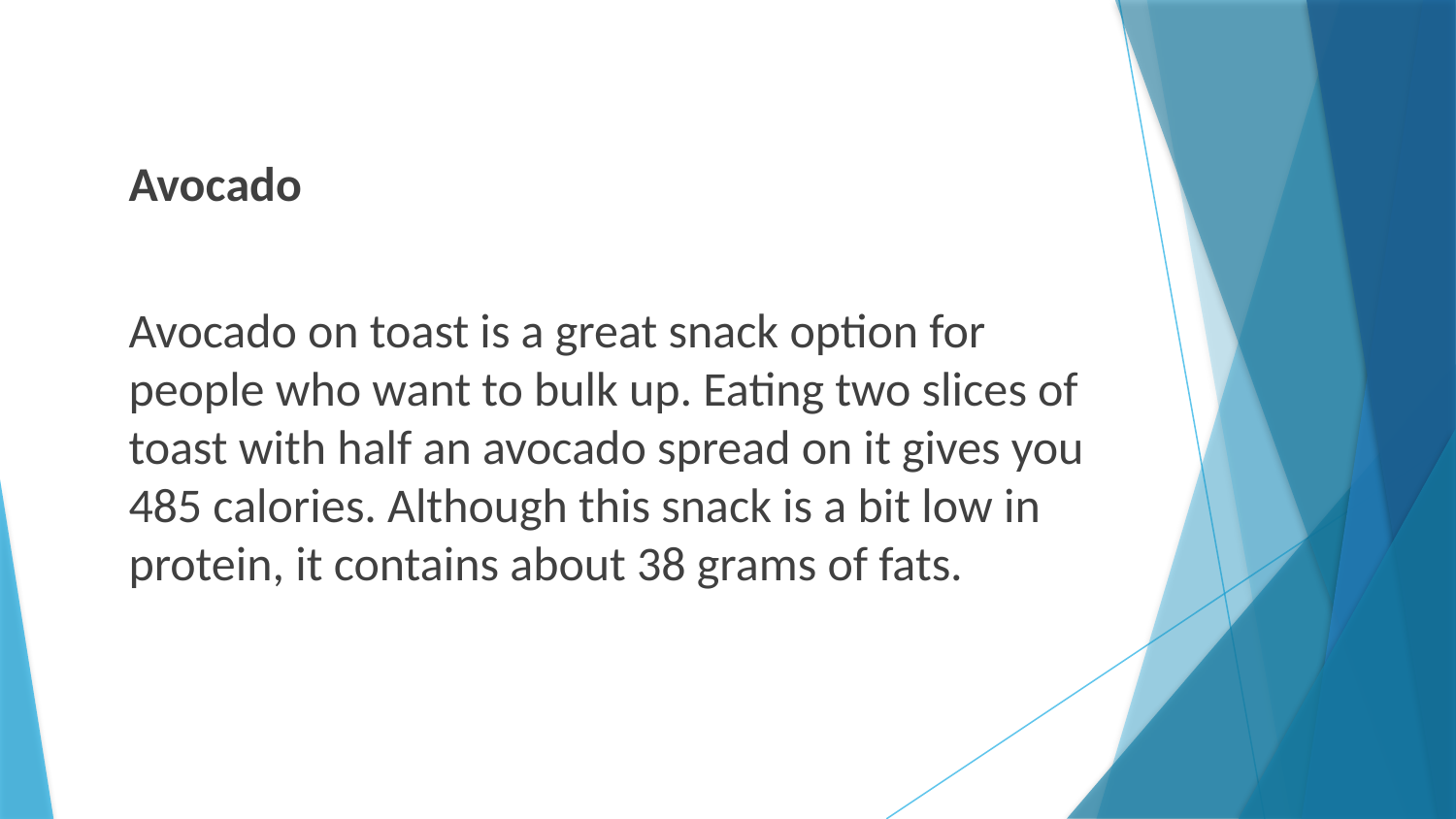

Avocado

Avocado on toast is a great snack option for people who want to bulk up. Eating two slices of toast with half an avocado spread on it gives you 485 calories. Although this snack is a bit low in protein, it contains about 38 grams of fats.